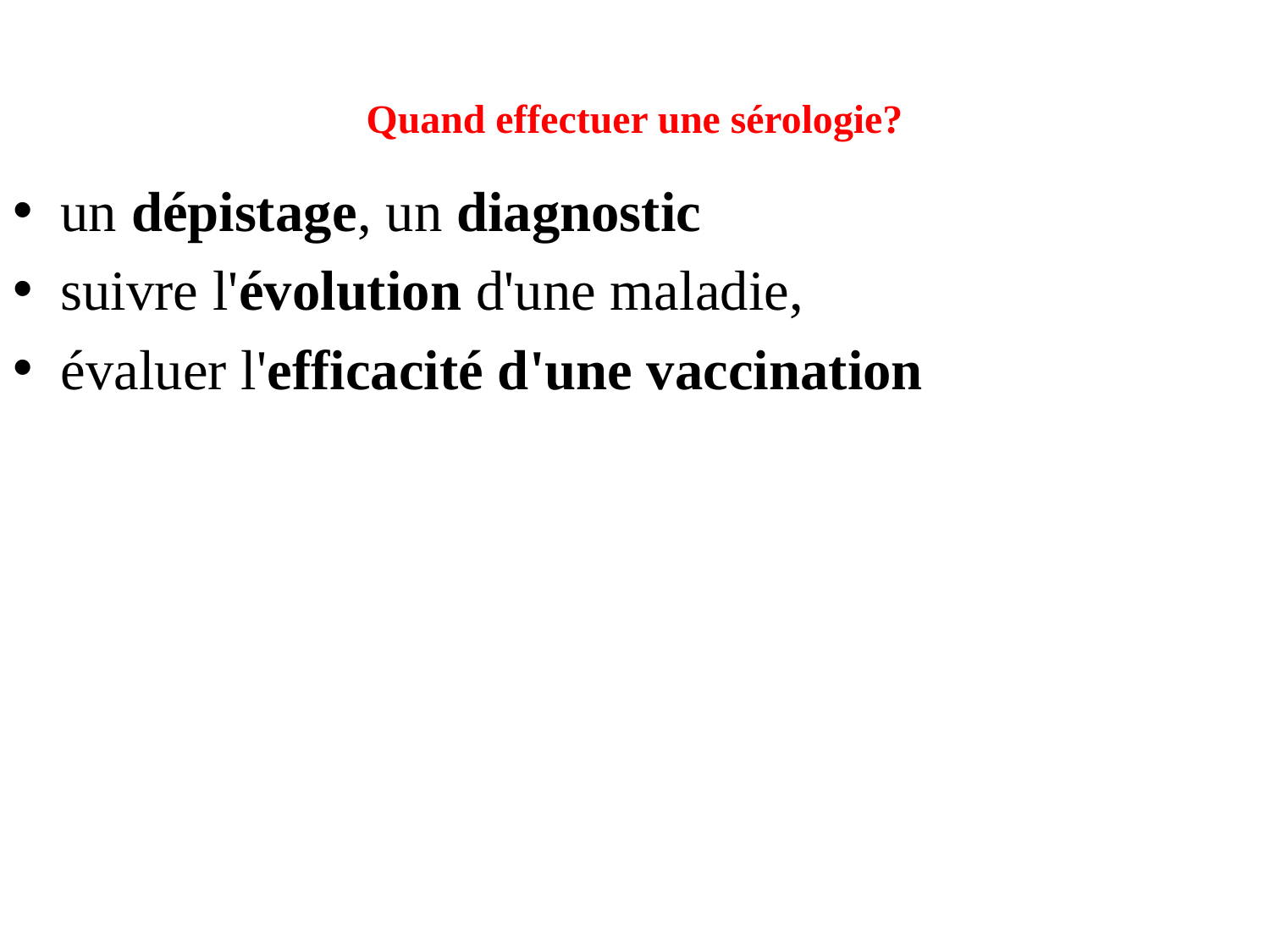

# Quand effectuer une sérologie?
un dépistage, un diagnostic
suivre l'évolution d'une maladie,
évaluer l'efficacité d'une vaccination